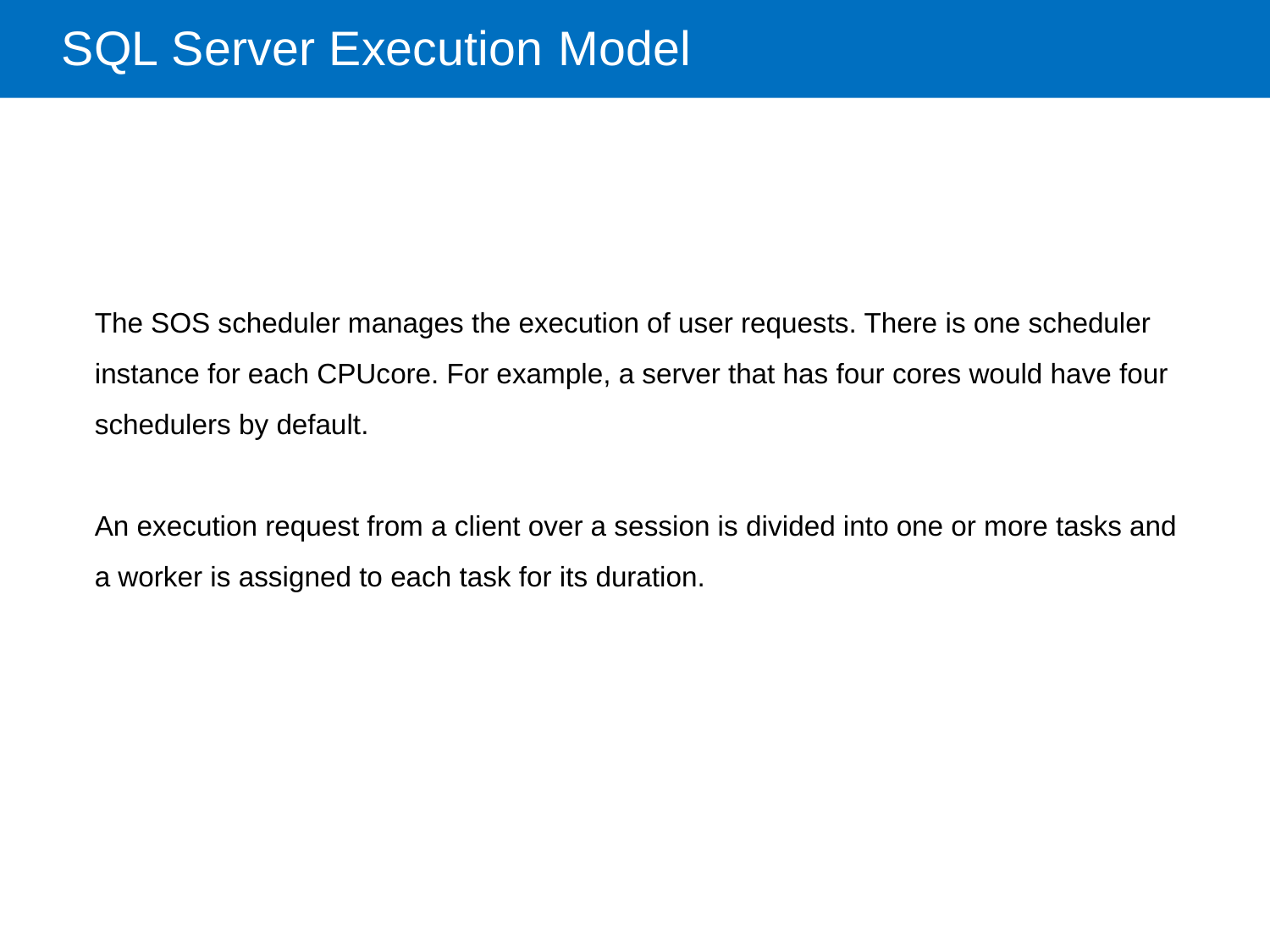

# SQL Server Execution Model
The SOS scheduler manages the execution of user requests. There is one scheduler instance for each CPUcore. For example, a server that has four cores would have four schedulers by default.

An execution request from a client over a session is divided into one or more tasks and a worker is assigned to each task for its duration.